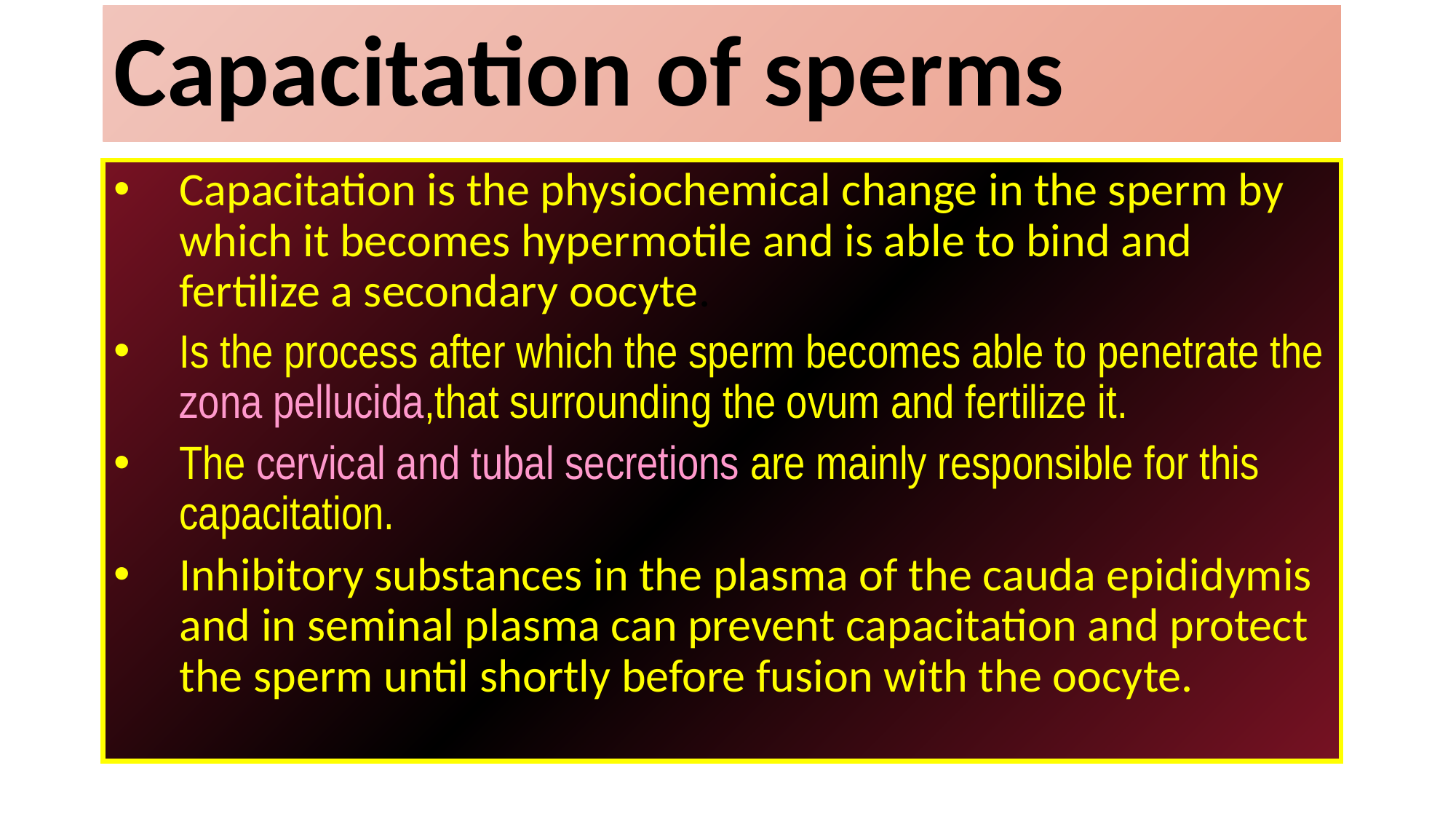

# Capacitation of sperms
Capacitation is the physiochemical change in the sperm by which it becomes hypermotile and is able to bind and fertilize a secondary oocyte.
Is the process after which the sperm becomes able to penetrate the zona pellucida,that surrounding the ovum and fertilize it.
The cervical and tubal secretions are mainly responsible for this capacitation.
Inhibitory substances in the plasma of the cauda epididymis and in seminal plasma can prevent capacitation and protect the sperm until shortly before fusion with the oocyte.